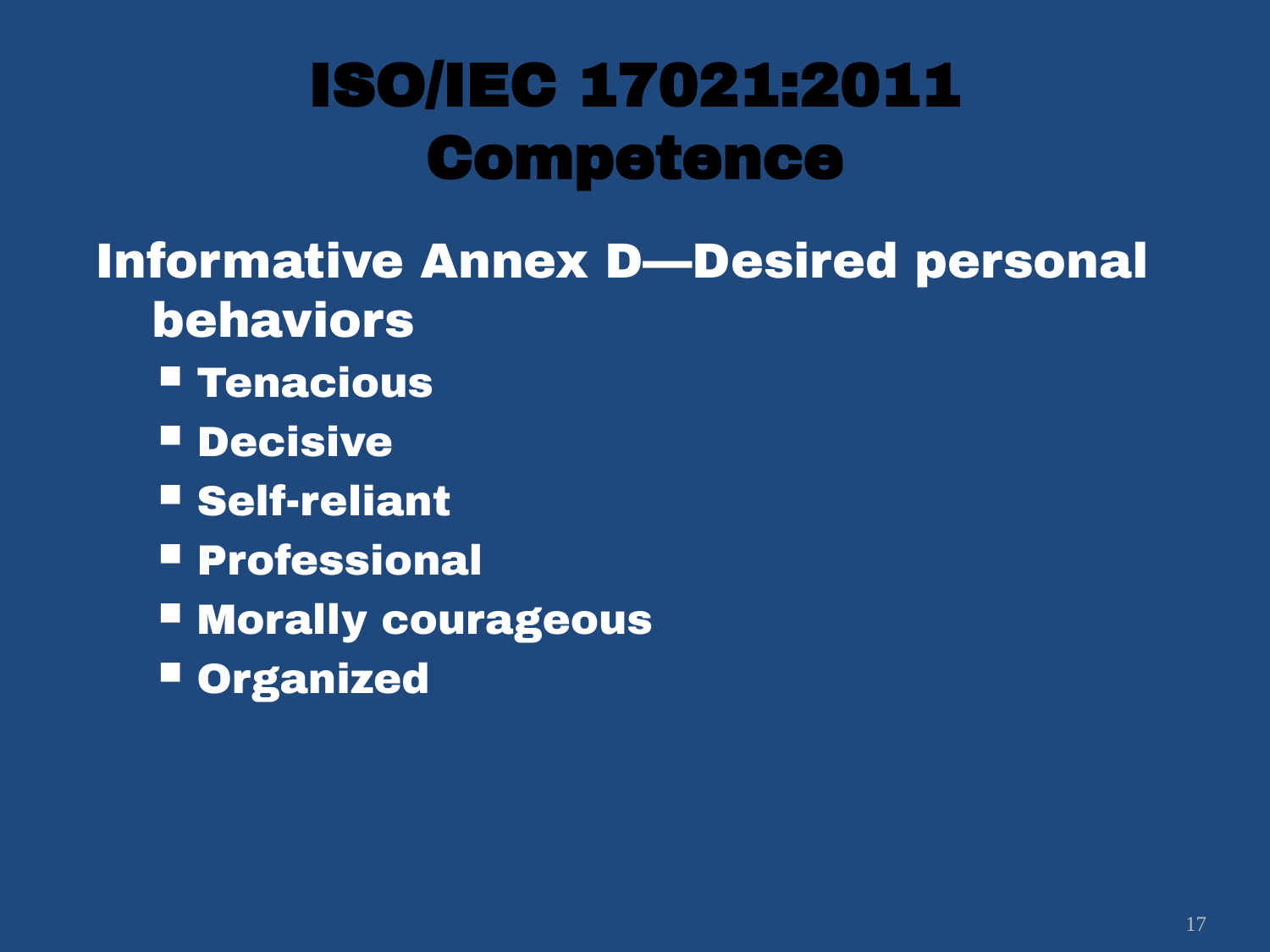

# ISO/IEC 17021:2011 Competence
Informative Annex D—Desired personal behaviors
Tenacious
Decisive
Self-reliant
Professional
Morally courageous
Organized

17